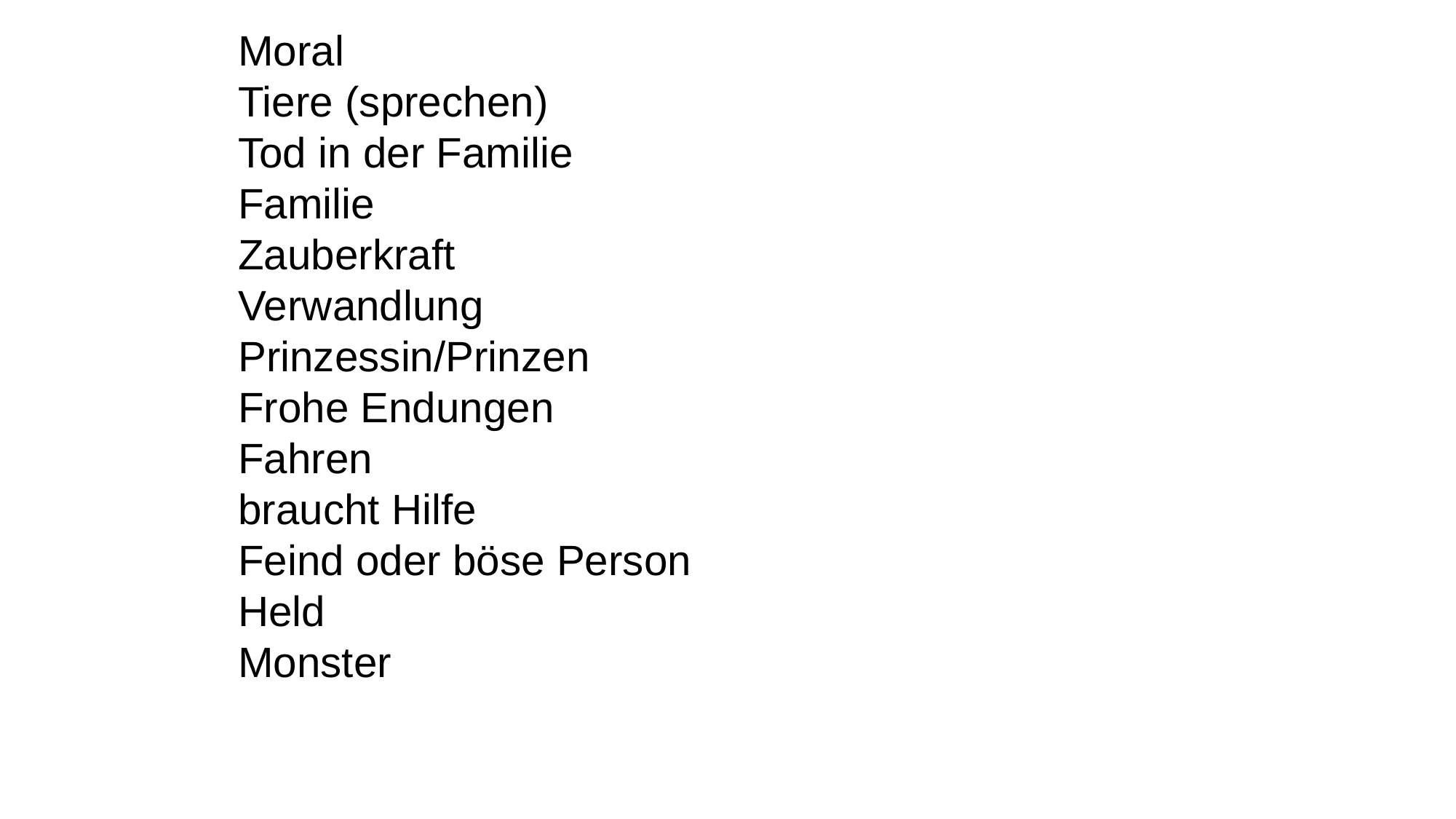

Moral
Tiere (sprechen)
Tod in der Familie
Familie
Zauberkraft
Verwandlung
Prinzessin/Prinzen
Frohe Endungen
Fahren
braucht Hilfe
Feind oder böse Person
Held
Monster